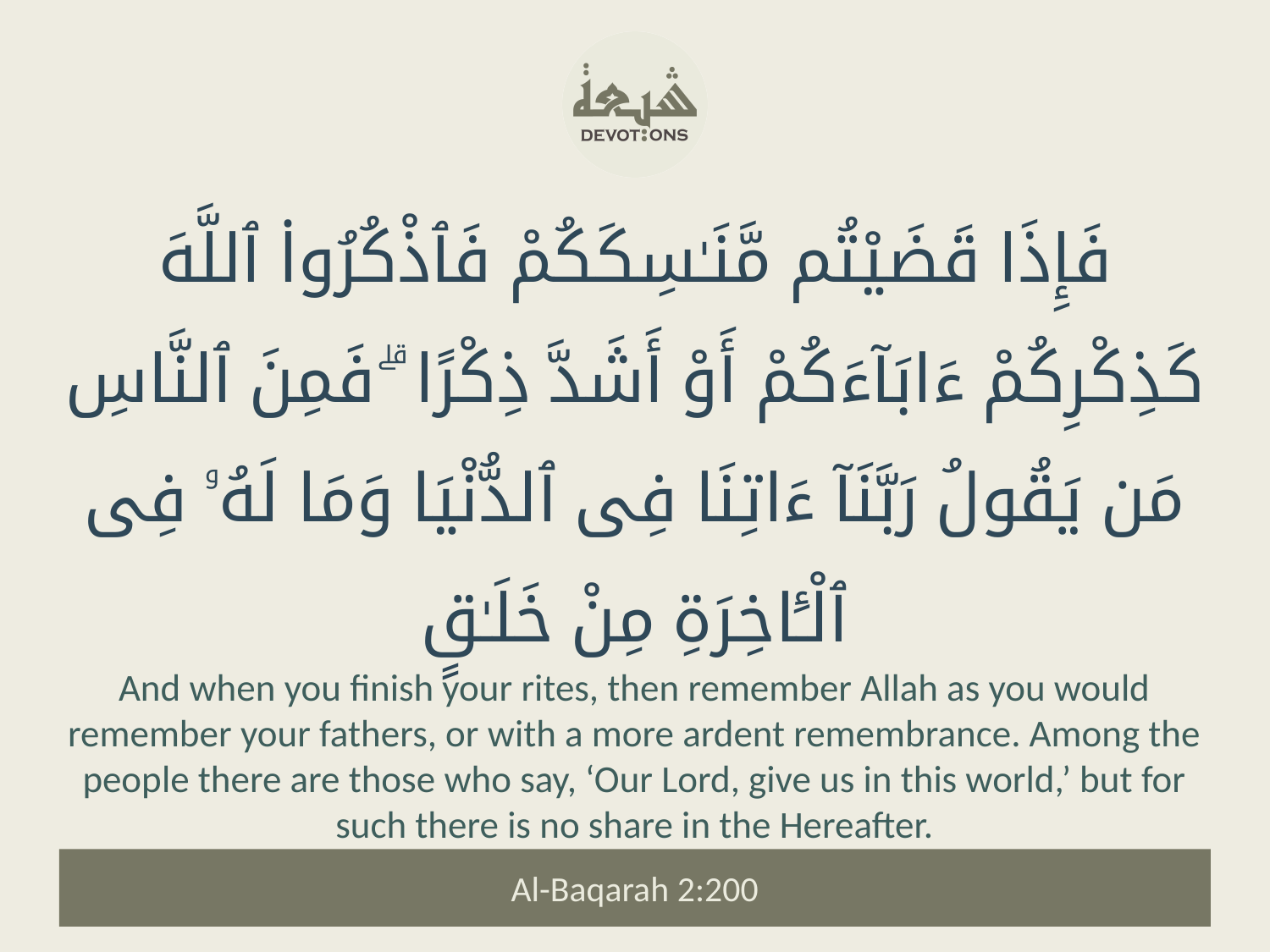

فَإِذَا قَضَيْتُم مَّنَـٰسِكَكُمْ فَٱذْكُرُوا۟ ٱللَّهَ كَذِكْرِكُمْ ءَابَآءَكُمْ أَوْ أَشَدَّ ذِكْرًا ۗ فَمِنَ ٱلنَّاسِ مَن يَقُولُ رَبَّنَآ ءَاتِنَا فِى ٱلدُّنْيَا وَمَا لَهُۥ فِى ٱلْـَٔاخِرَةِ مِنْ خَلَـٰقٍ
And when you finish your rites, then remember Allah as you would remember your fathers, or with a more ardent remembrance. Among the people there are those who say, ‘Our Lord, give us in this world,’ but for such there is no share in the Hereafter.
Al-Baqarah 2:200